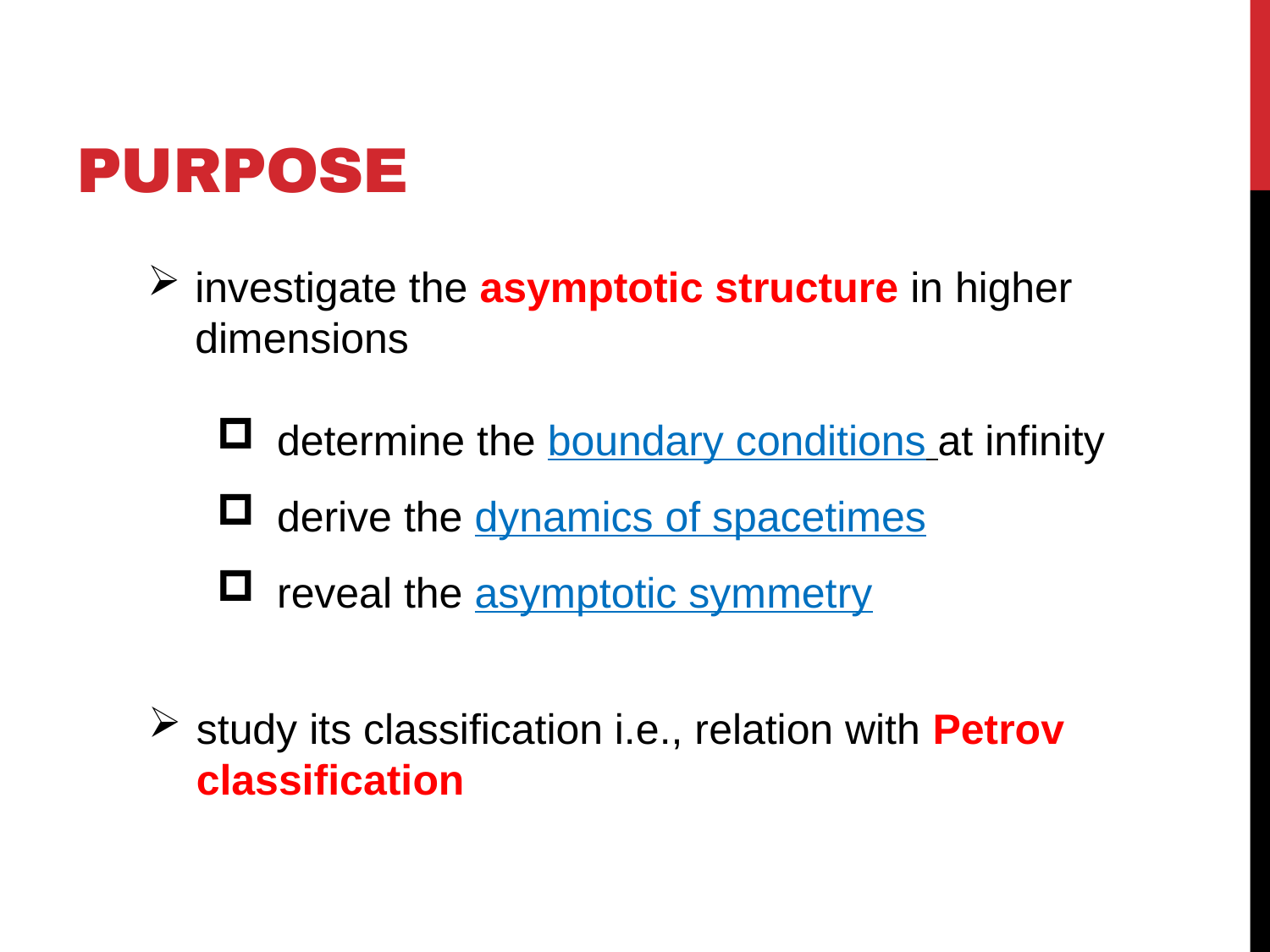

# Purpose
investigate the asymptotic structure in higher dimensions
 determine the boundary conditions at infinity
 derive the dynamics of spacetimes
 reveal the asymptotic symmetry
study its classification i.e., relation with Petrov classification